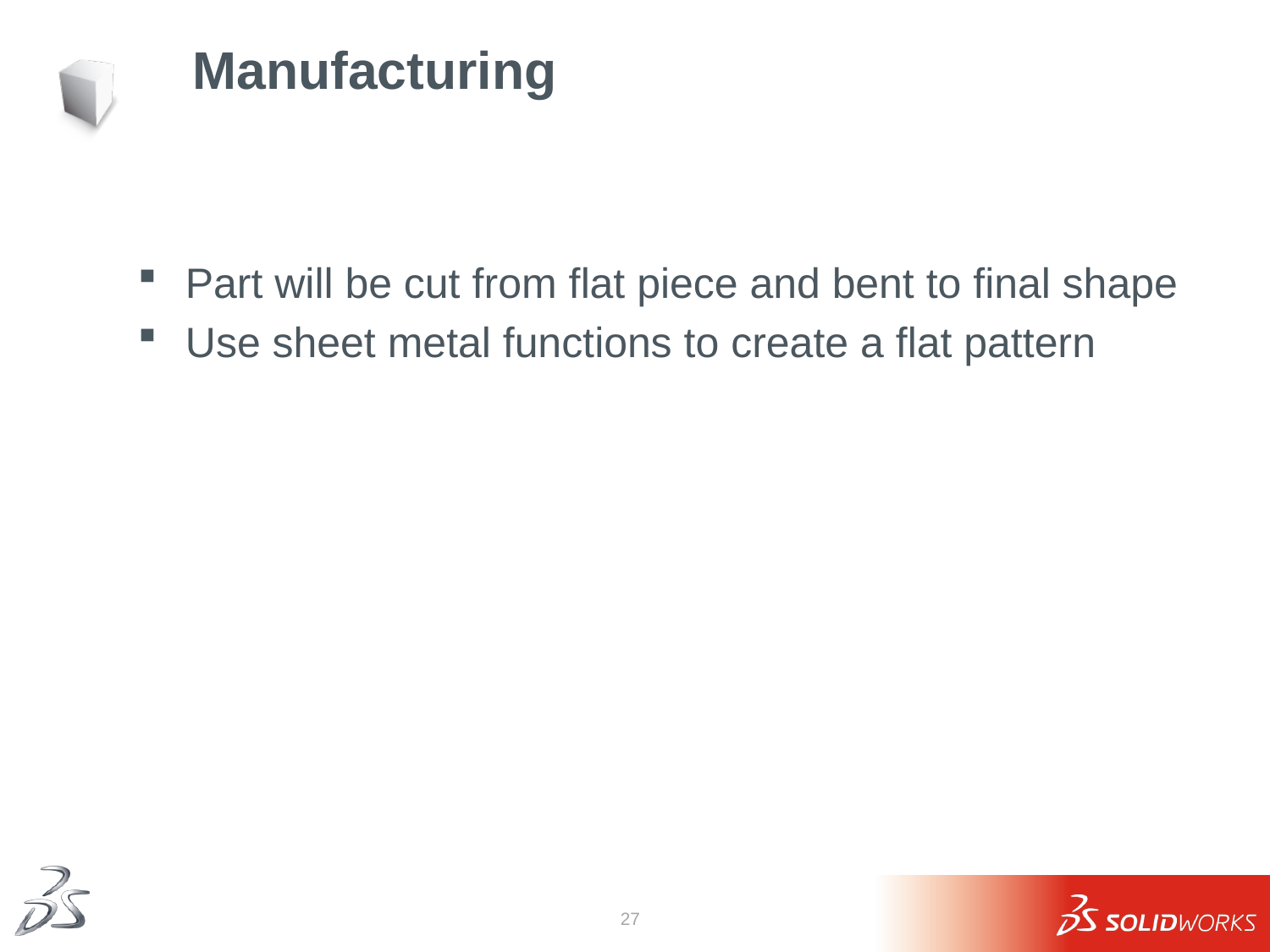

# Manufacturing
Part will be cut from flat piece and bent to final shape
Use sheet metal functions to create a flat pattern